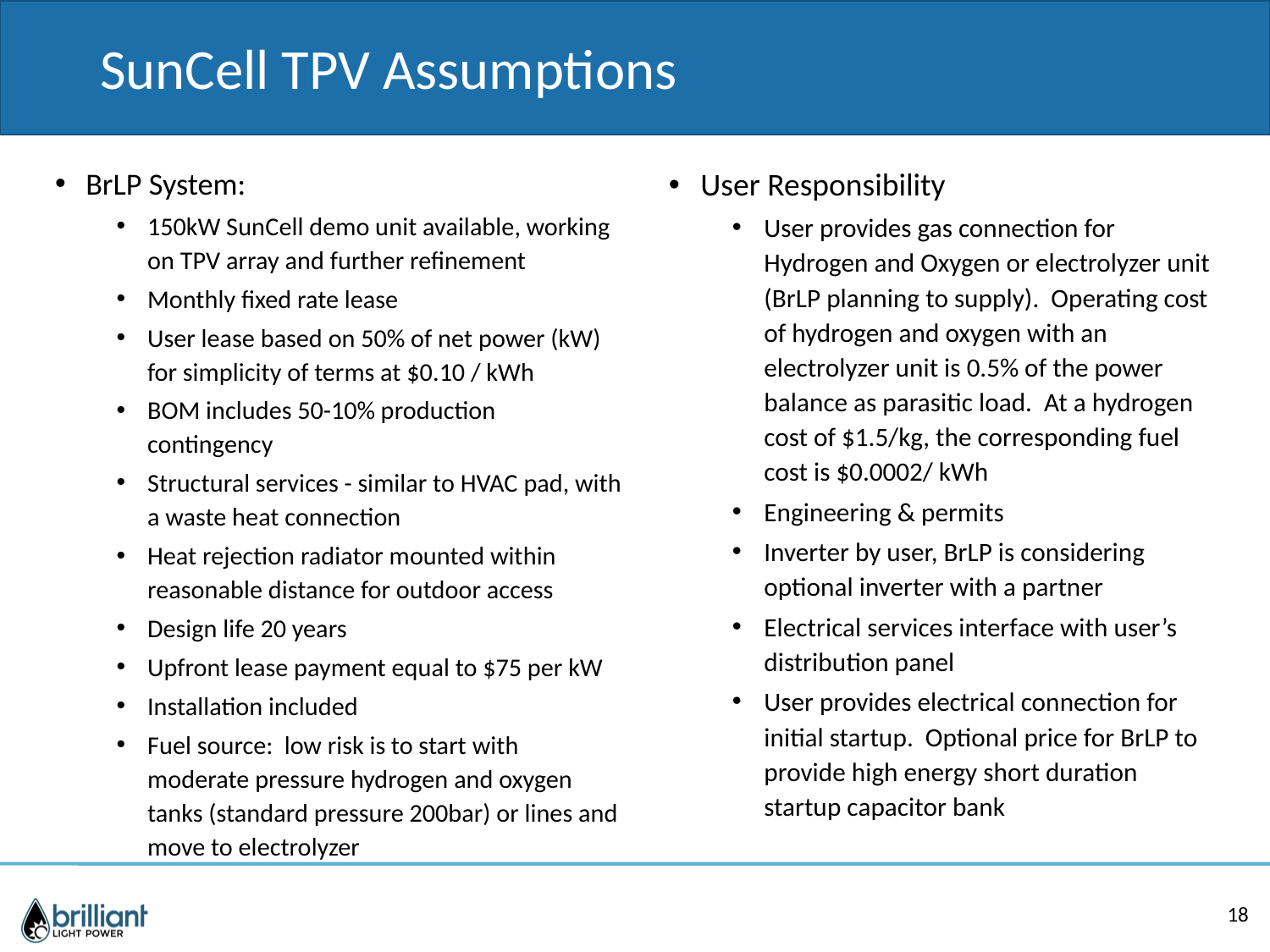

# SunCell TPV Assumptions
BrLP System:
150kW SunCell demo unit available, working on TPV array and further refinement
Monthly fixed rate lease
User lease based on 50% of net power (kW) for simplicity of terms at $0.10 / kWh
BOM includes 50-10% production contingency
Structural services - similar to HVAC pad, with a waste heat connection
Heat rejection radiator mounted within reasonable distance for outdoor access
Design life 20 years
Upfront lease payment equal to $75 per kW
Installation included
Fuel source:  low risk is to start with  moderate pressure hydrogen and oxygen tanks (standard pressure 200bar) or lines and move to electrolyzer
User Responsibility
User provides gas connection for Hydrogen and Oxygen or electrolyzer unit (BrLP planning to supply).  Operating cost of hydrogen and oxygen with an electrolyzer unit is 0.5% of the power balance as parasitic load.  At a hydrogen cost of $1.5/kg, the corresponding fuel cost is $0.0002/ kWh
Engineering & permits
Inverter by user, BrLP is considering optional inverter with a partner
Electrical services interface with user’s distribution panel
User provides electrical connection for initial startup.  Optional price for BrLP to provide high energy short duration startup capacitor bank